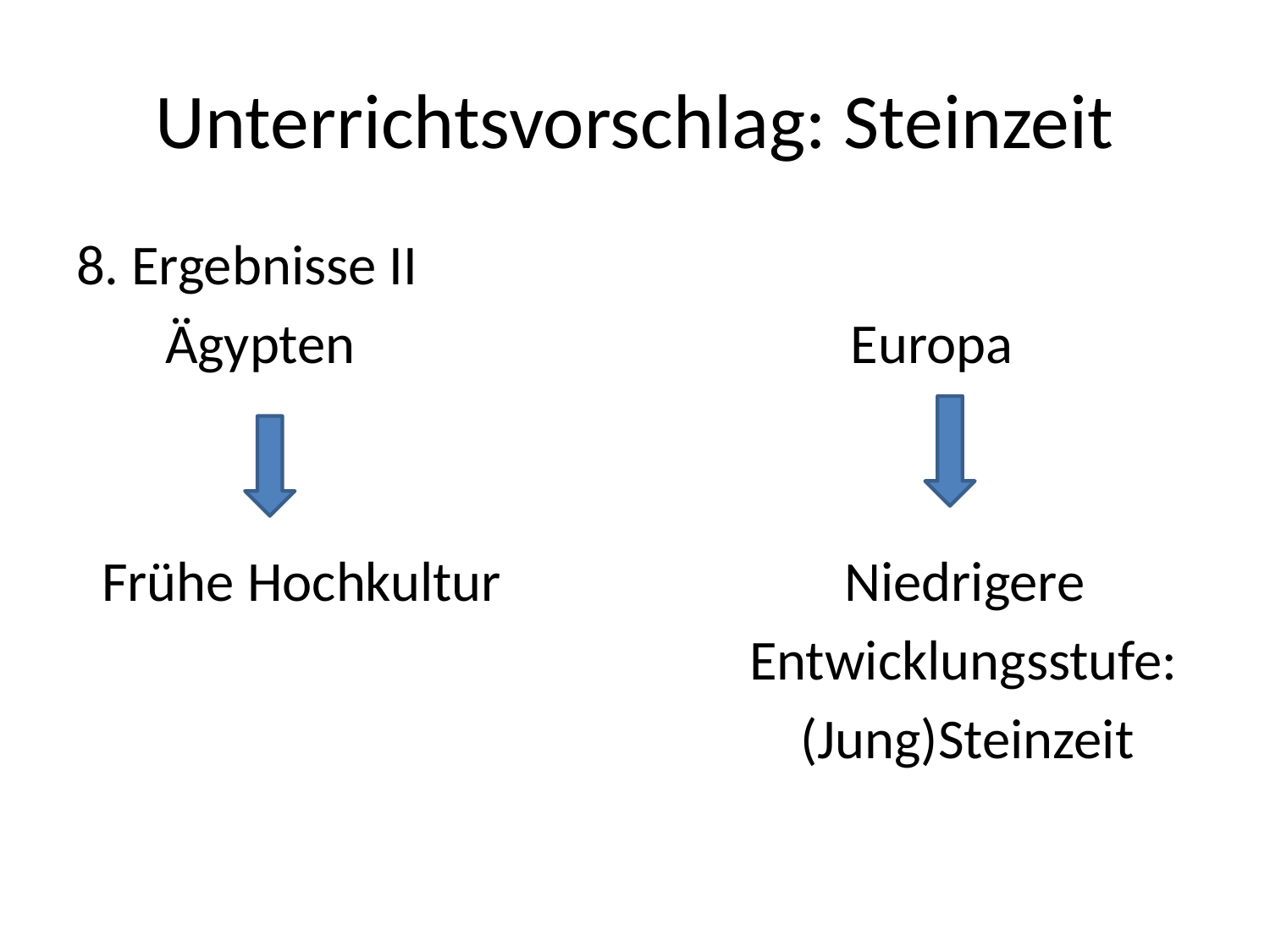

# Unterrichtsvorschlag: Steinzeit
8. Ergebnisse II
       Ägypten                                       Europa

  Frühe Hochkultur                           Niedrigere
                                                     Entwicklungsstufe:
                                                         (Jung)Steinzeit